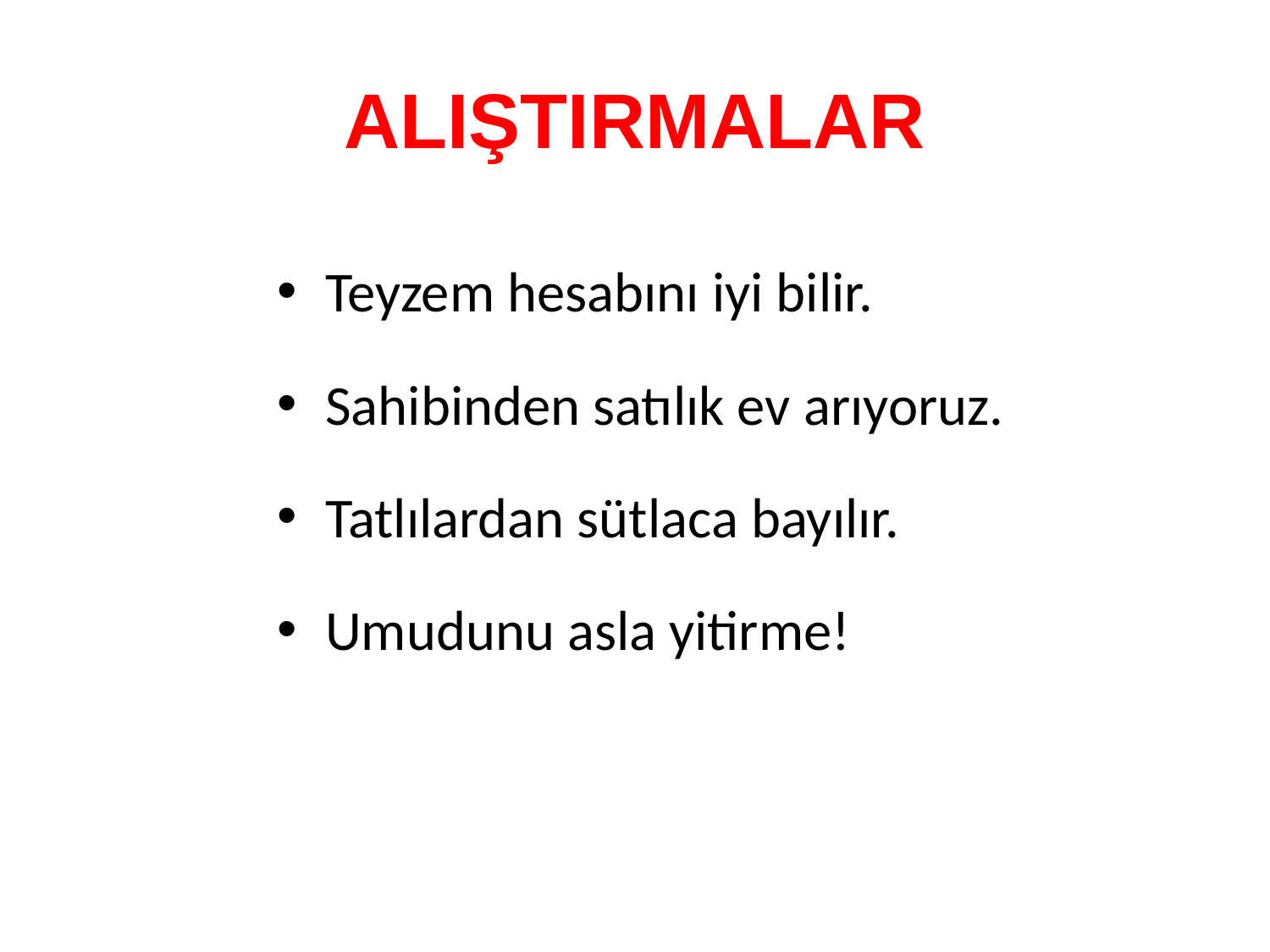

# ALIŞTIRMALAR
Teyzem hesabını iyi bilir.
Sahibinden satılık ev arıyoruz.
Tatlılardan sütlaca bayılır.
Umudunu asla yitirme!